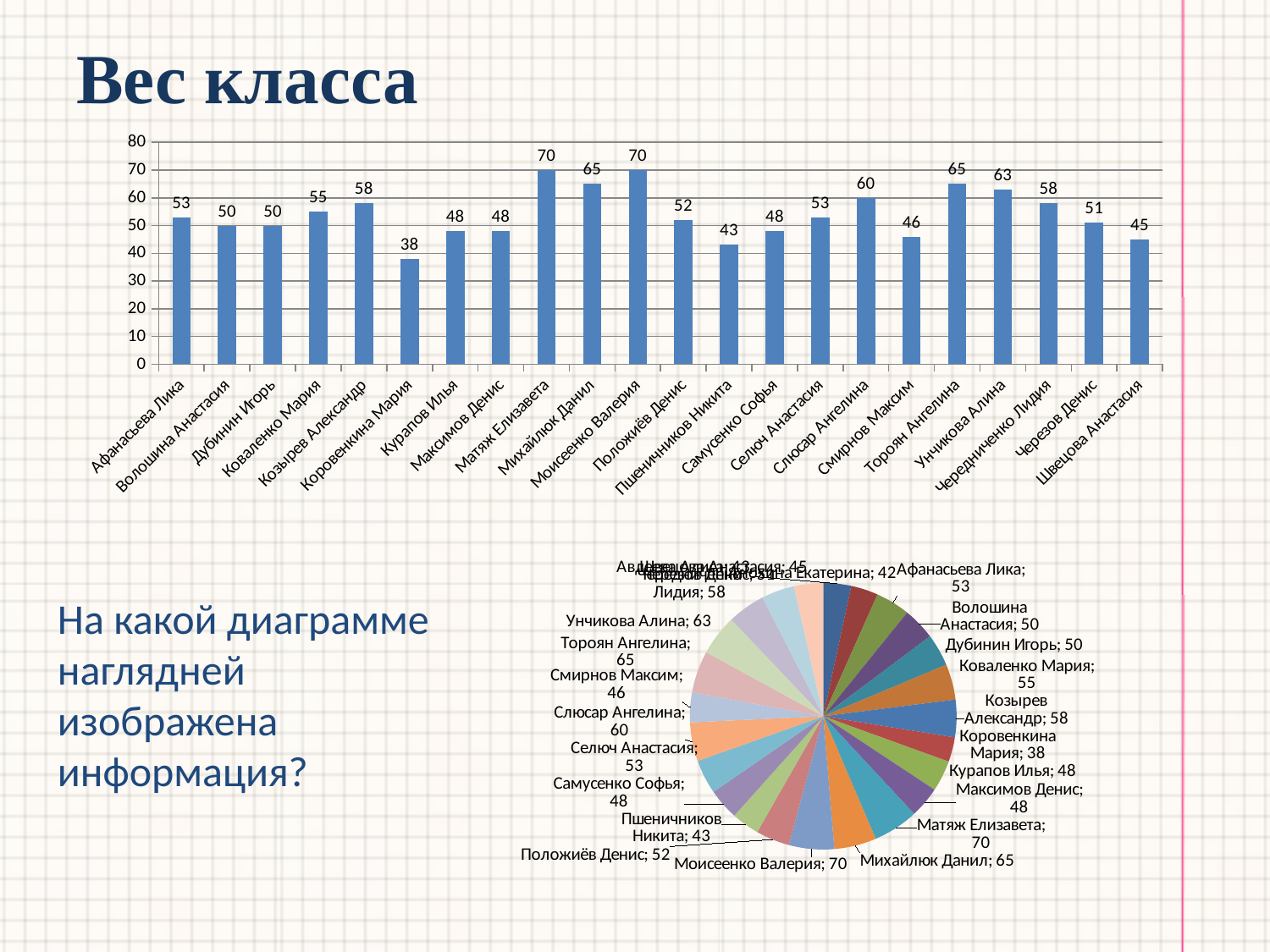

# Вес класса

### Chart

| Category |  |
|---|---|
| Афанасьева Лика | 53.0 |
| Волошина Анастасия | 50.0 |
| Дубинин Игорь | 50.0 |
| Коваленко Мария | 55.0 |
| Козырев Александр | 58.0 |
| Коровенкина Мария | 38.0 |
| Курапов Илья | 48.0 |
| Максимов Денис | 48.0 |
| Матяж Елизавета | 70.0 |
| Михайлюк Данил | 65.0 |
| Моисеенко Валерия | 70.0 |
| Положиёв Денис | 52.0 |
| Пшеничников Никита | 43.0 |
| Самусенко Софья | 48.0 |
| Селюч Анастасия | 53.0 |
| Слюсар Ангелина | 60.0 |
| Смирнов Максим | 46.0 |
| Тороян Ангелина | 65.0 |
| Унчикова Алина | 63.0 |
| Чередниченко Лидия | 58.0 |
| Черезов Денис | 51.0 |
| Швецова Анастасия | 45.0 |

### Chart

| Category |  |
|---|---|
| Авдеева Алиса | 43.0 |
| Анохина Екатерина | 42.0 |
| Афанасьева Лика | 53.0 |
| Волошина Анастасия | 50.0 |
| Дубинин Игорь | 50.0 |
| Коваленко Мария | 55.0 |
| Козырев Александр | 58.0 |
| Коровенкина Мария | 38.0 |
| Курапов Илья | 48.0 |
| Максимов Денис | 48.0 |
| Матяж Елизавета | 70.0 |
| Михайлюк Данил | 65.0 |
| Моисеенко Валерия | 70.0 |
| Положиёв Денис | 52.0 |
| Пшеничников Никита | 43.0 |
| Самусенко Софья | 48.0 |
| Селюч Анастасия | 53.0 |
| Слюсар Ангелина | 60.0 |
| Смирнов Максим | 46.0 |
| Тороян Ангелина | 65.0 |
| Унчикова Алина | 63.0 |
| Чередниченко Лидия | 58.0 |
| Черезов Денис | 51.0 |
| Швецова Анастасия | 45.0 |
На какой диаграмме  наглядней изображена информация?